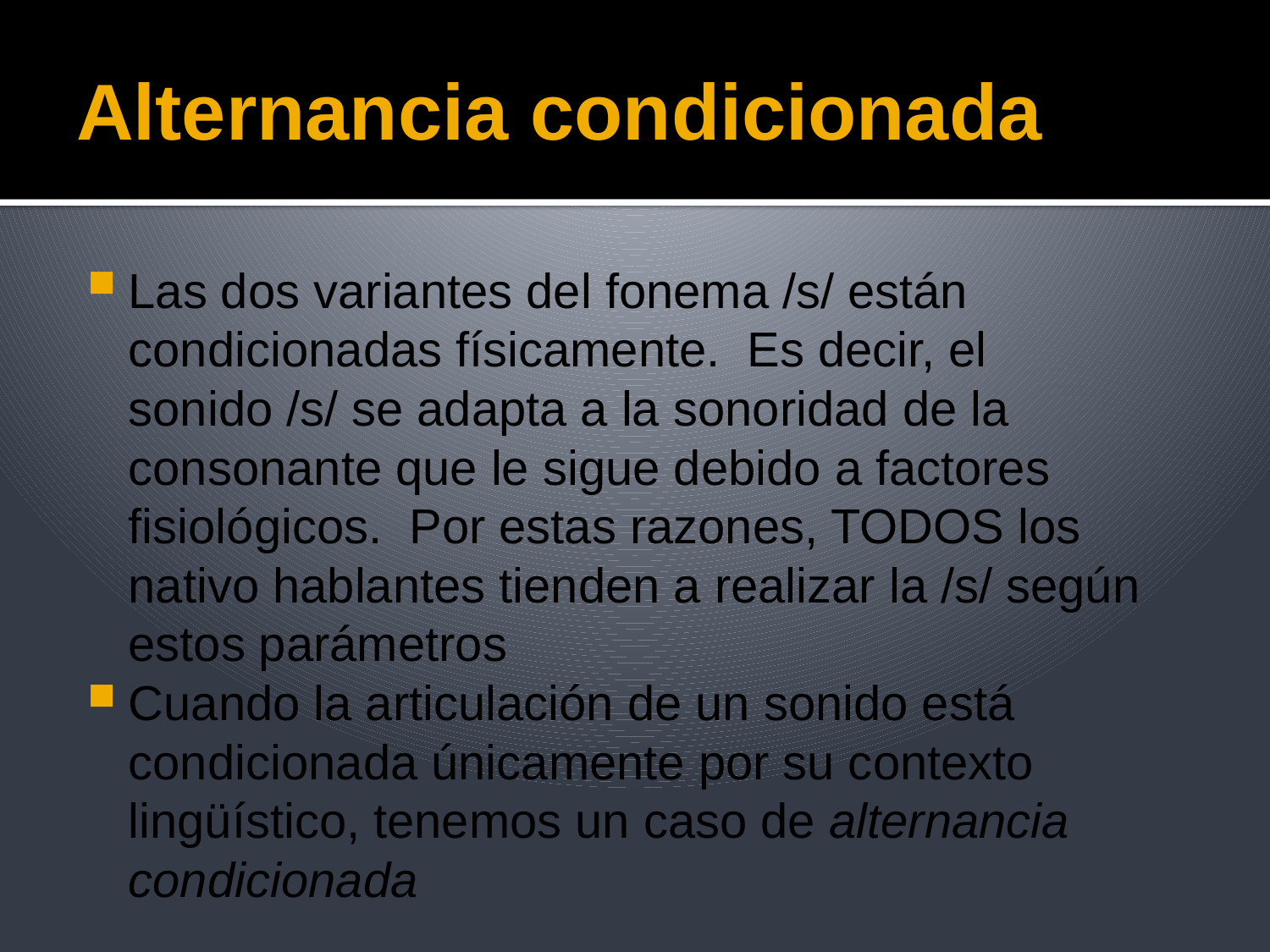

# Alternancia condicionada
Las dos variantes del fonema /s/ están condicionadas físicamente.  Es decir, el sonido /s/ se adapta a la sonoridad de la consonante que le sigue debido a factores fisiológicos.  Por estas razones, TODOS los nativo hablantes tienden a realizar la /s/ según estos parámetros
Cuando la articulación de un sonido está condicionada únicamente por su contexto lingüístico, tenemos un caso de alternancia condicionada